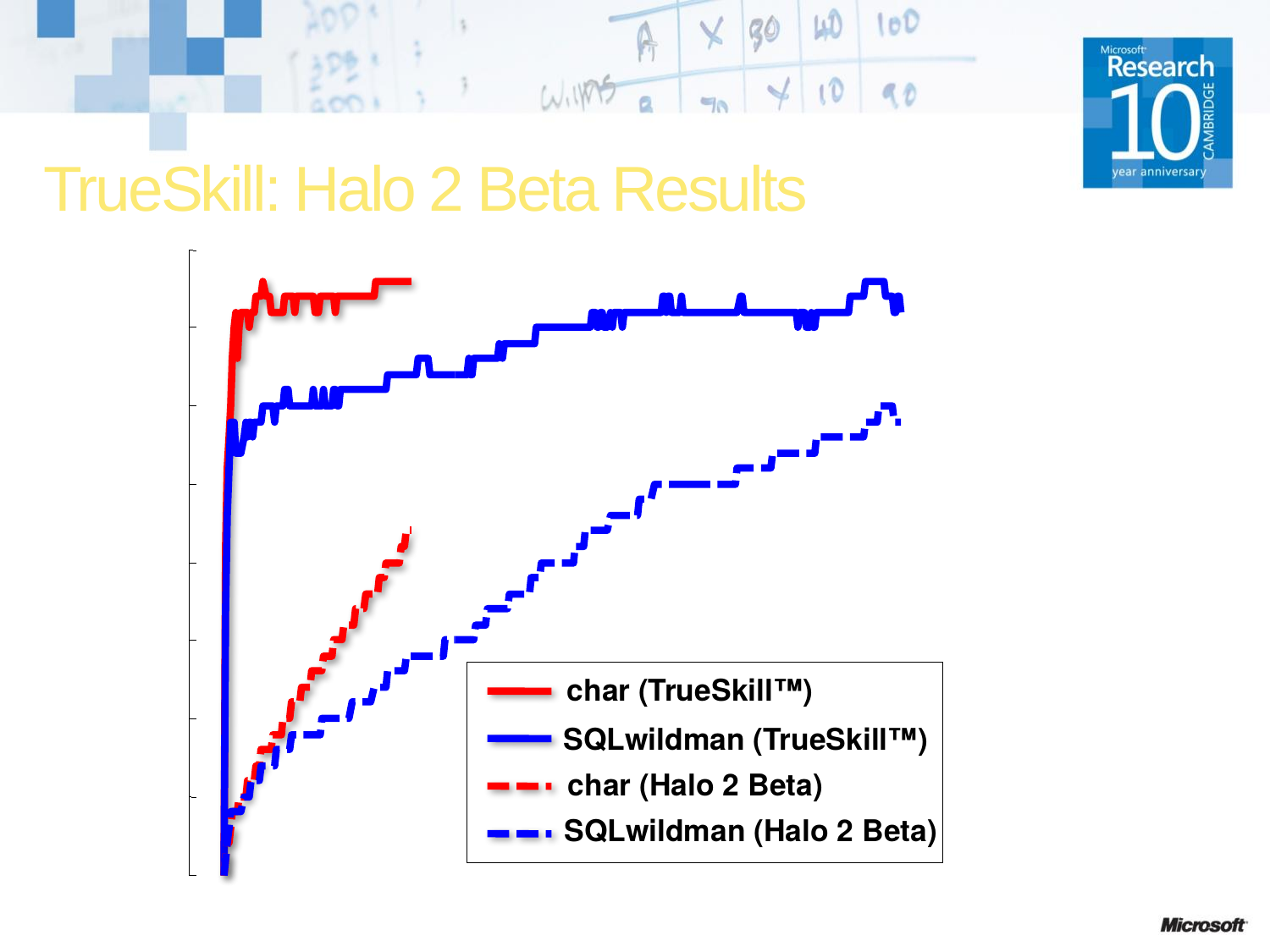

# TrueSkill: Halo 2 Beta Results
40

35

30

25

Level
20

15

char (TrueSkill™)

10

SQLwildman (TrueSkill™)

char (Halo 2 Beta)
5

SQLwildman (Halo 2 Beta)

0

Games played
0
100
200
300
400